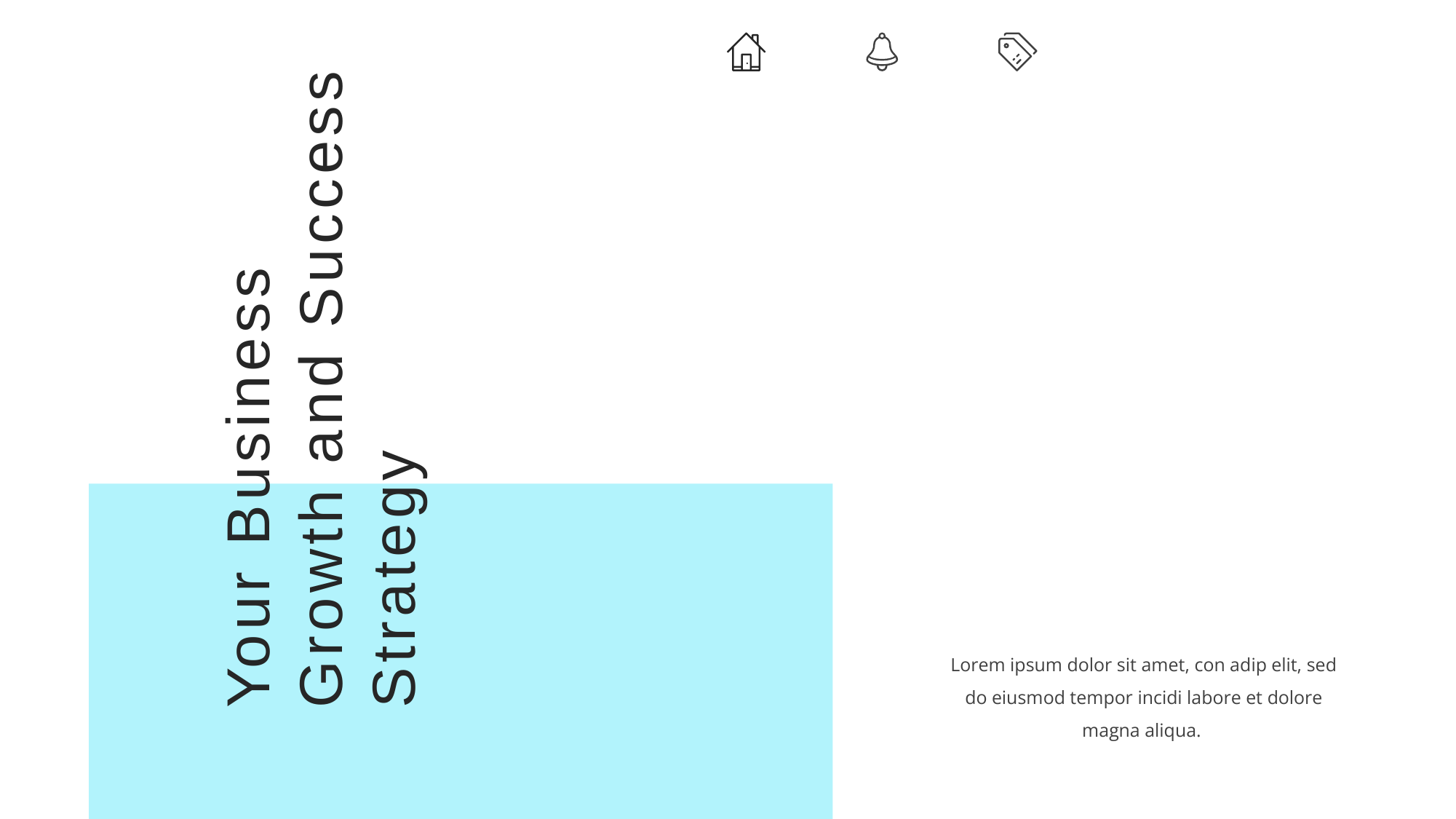

Your Business Growth and Success Strategy

Lorem ipsum dolor sit amet, con adip elit, sed do eiusmod tempor incidi labore et dolore magna aliqua.